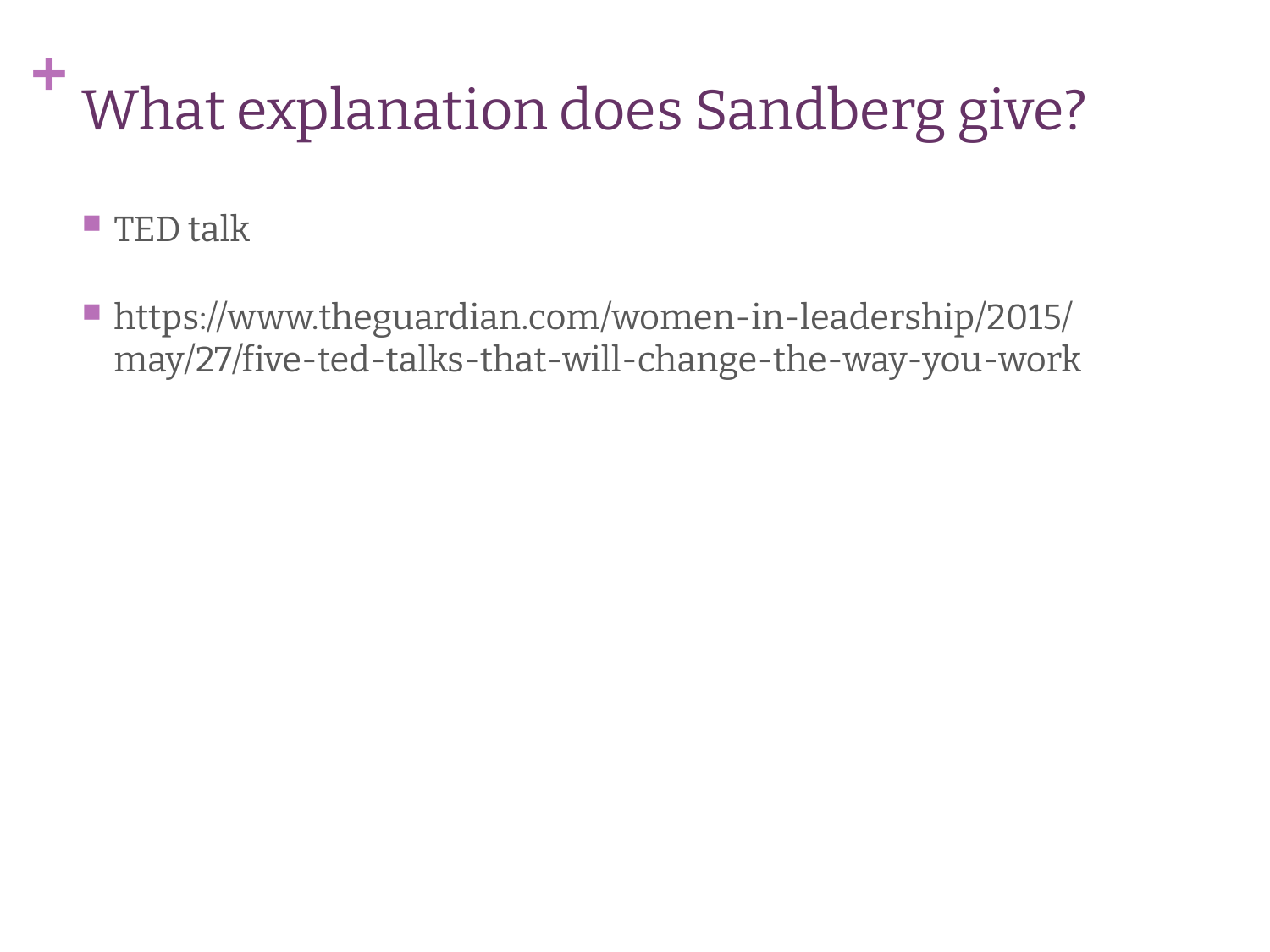

# What explanation does Sandberg give?
TED talk
https://www.theguardian.com/women-in-leadership/2015/may/27/five-ted-talks-that-will-change-the-way-you-work